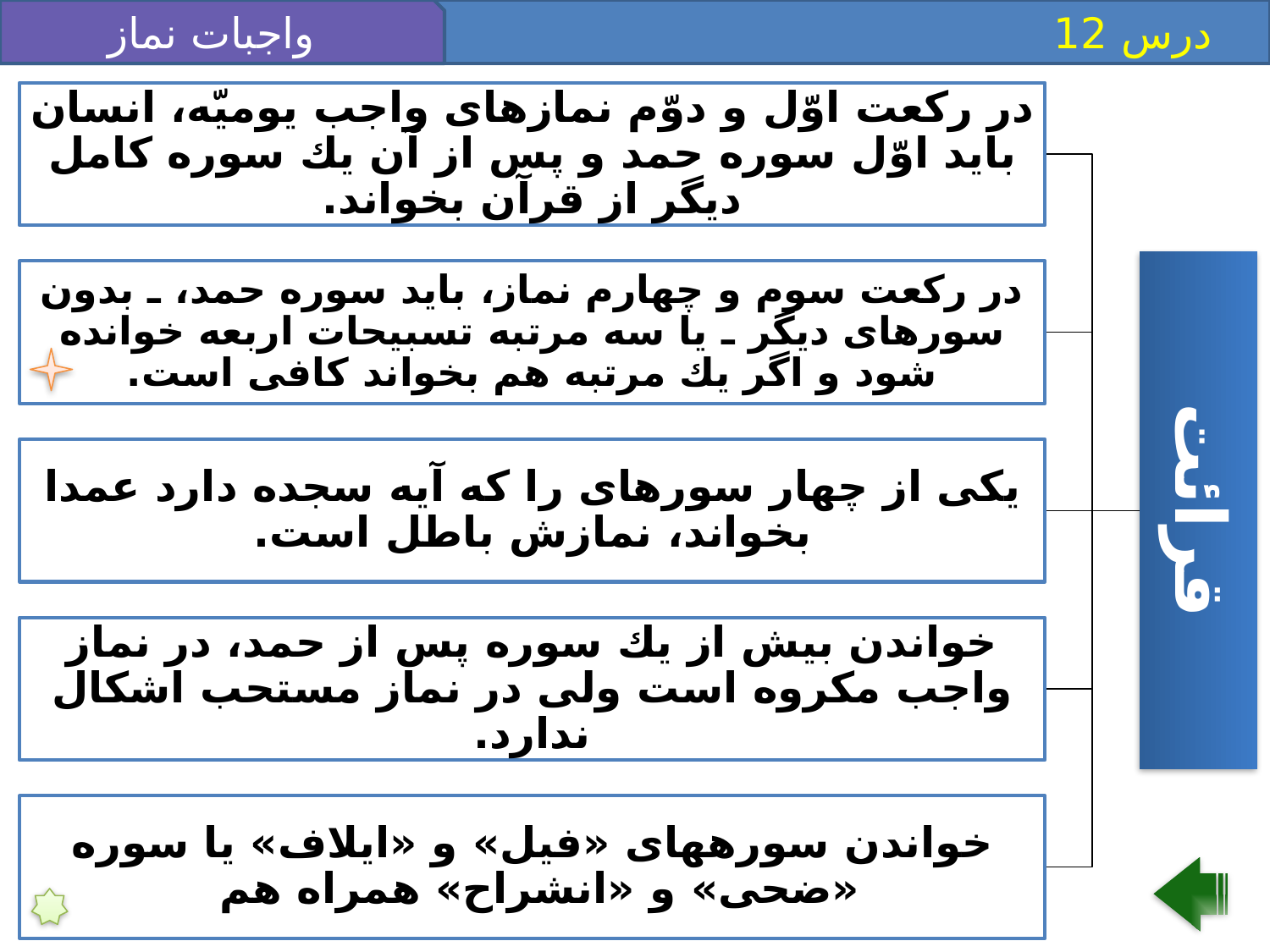

واجبات نماز 2
 درس 12
در ركعت اوّل و دوّم نمازهاى واجب يوميّه، انسان بايد اوّل سوره حمد و پس از آن يك سوره كامل ديگر از قرآن بخواند.

در ركعت سوم و چهارم نماز، بايد سوره حمد، ـ بدون سوره‏اى ديگر ـ يا سه مرتبه تسبيحات اربعه خوانده شود و اگر يك مرتبه هم بخواند كافى است.

يكى از چهار سوره‏اى را كه آيه سجده دارد عمدا بخواند، نمازش باطل است.

قرائت

خواندن بيش از يك سوره پس از حمد، در نماز واجب مكروه است ولى در نماز مستحب اشكال ندارد.

خواندن سوره‏هاى «فيل» و «ايلاف» یا سوره «ضحى» و «انشراح» همراه هم